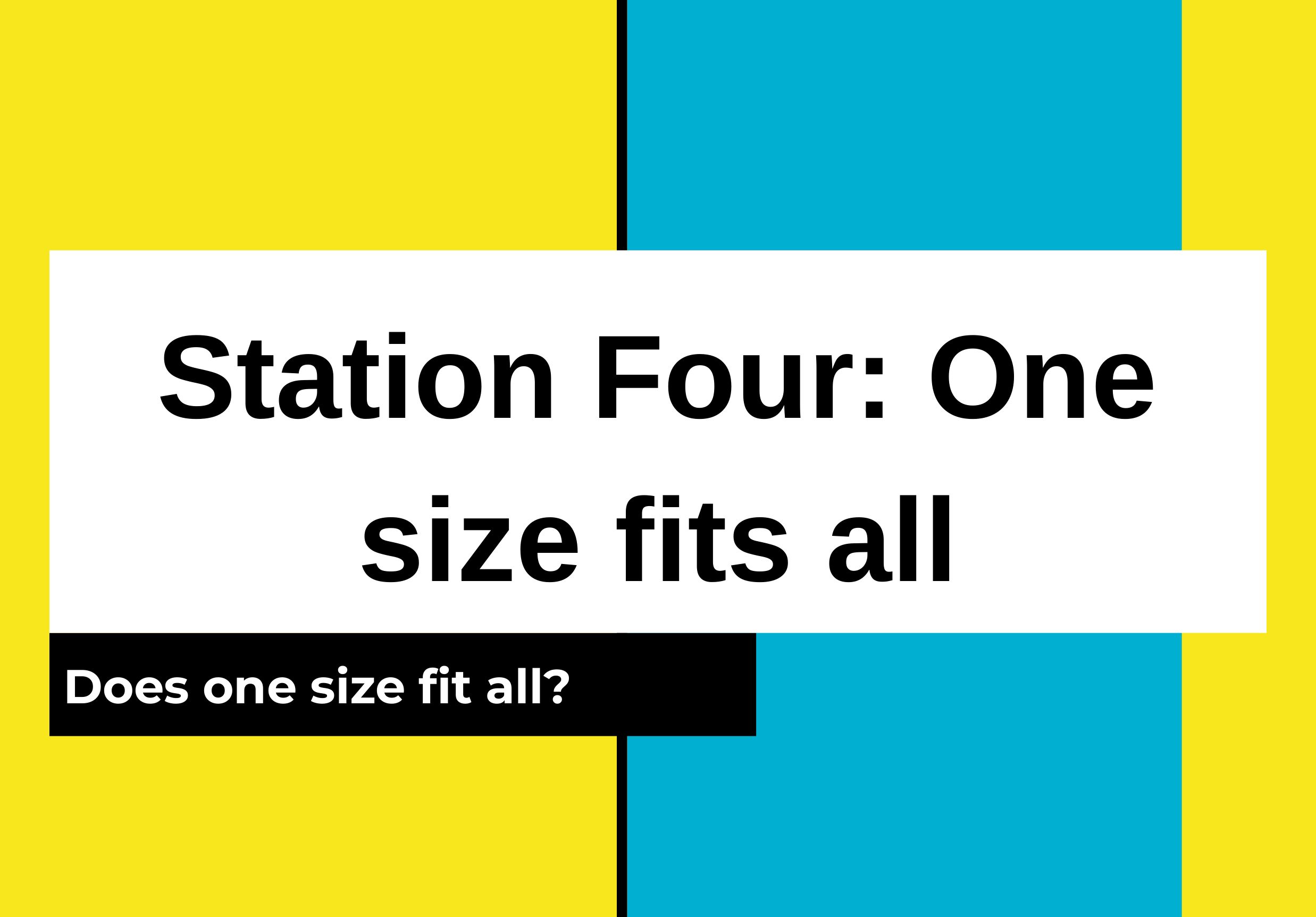

# Station Four: One size fits all
Does one size fit all?